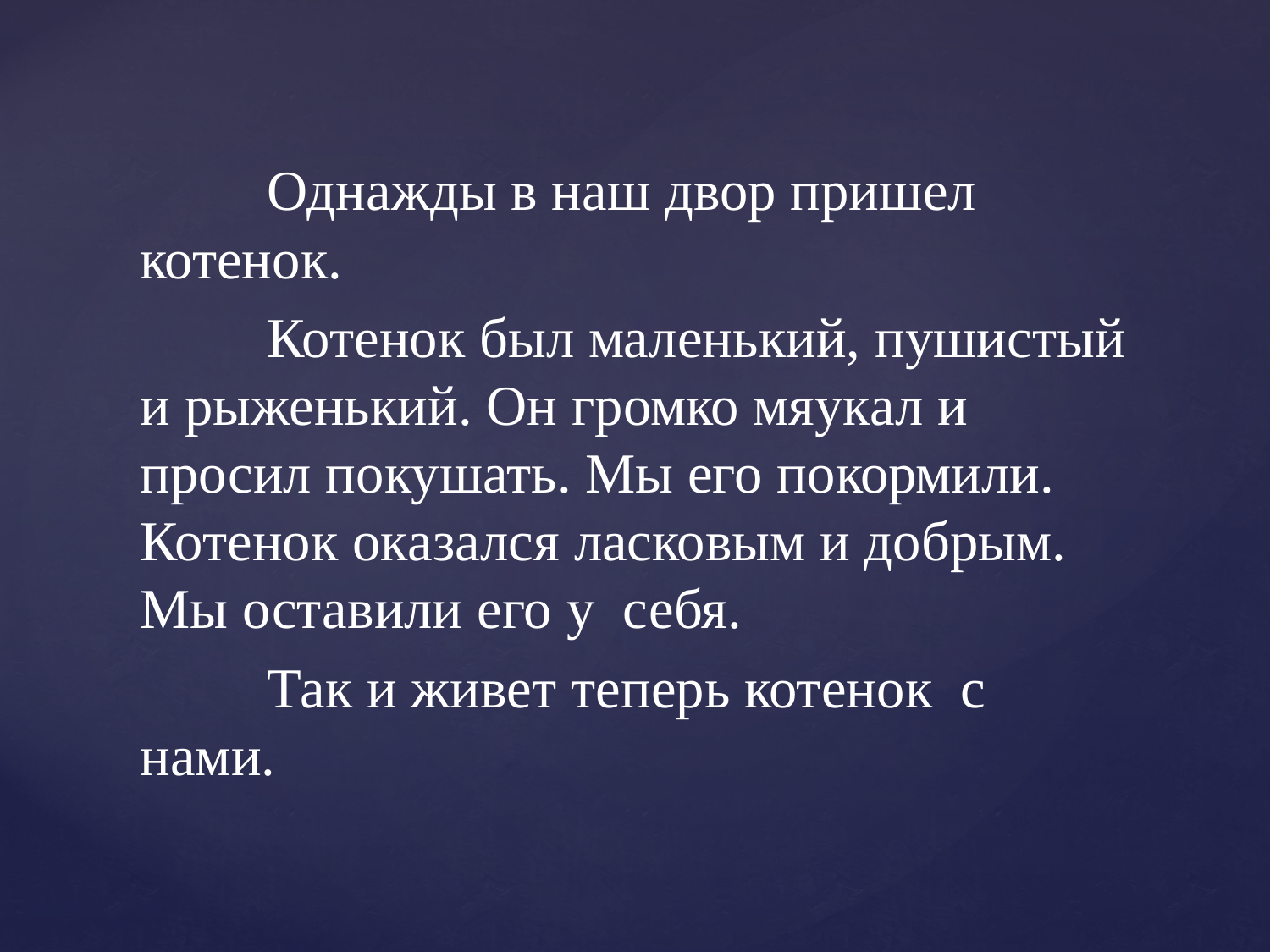

Однажды в наш двор пришел котенок.
   	Котенок был маленький, пушистый и рыженький. Он громко мяукал и просил покушать. Мы его покормили. Котенок оказался ласковым и добрым. Мы оставили его у  себя.
 	Так и живет теперь котенок  с  нами.